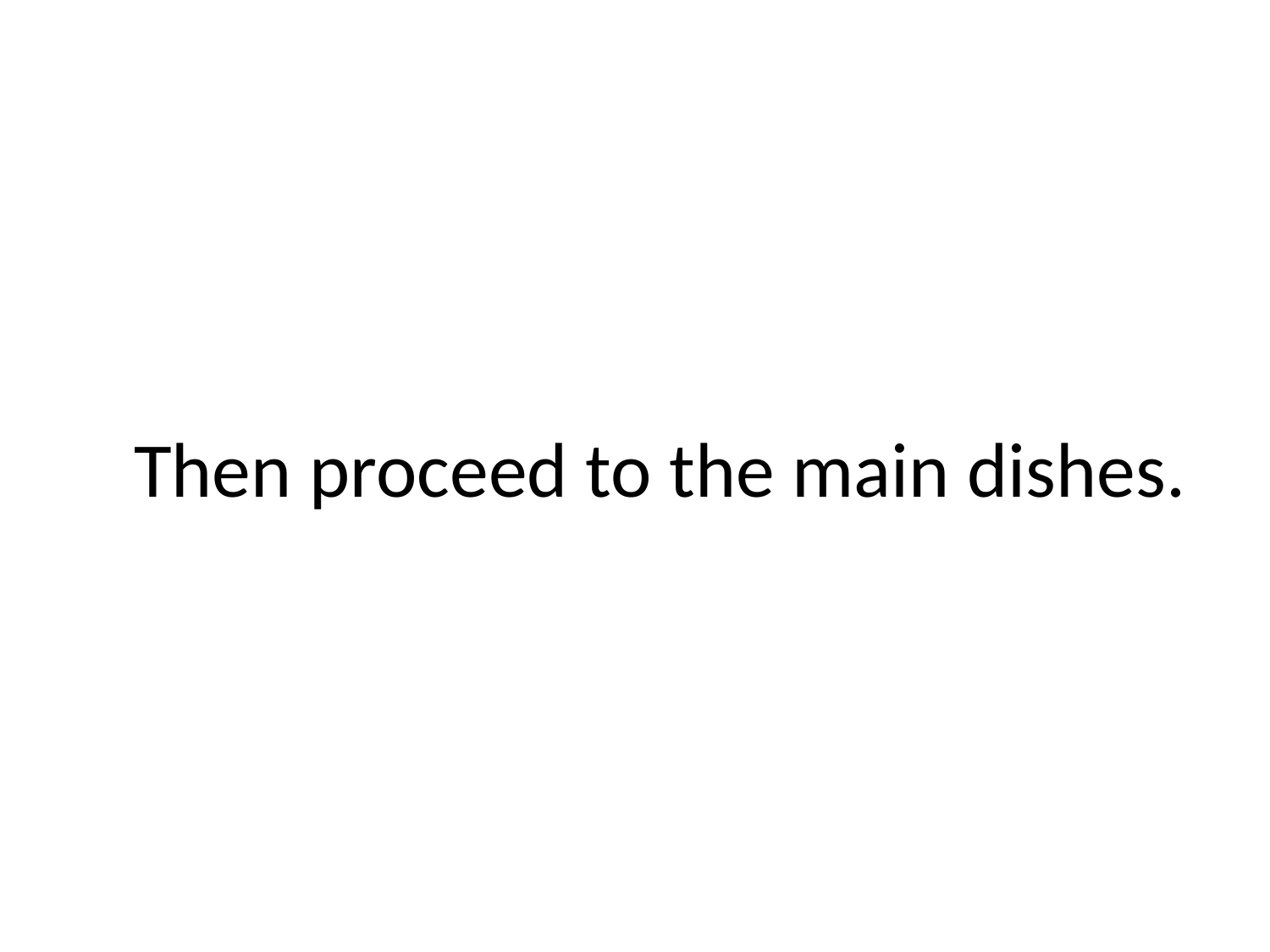

# Then proceed to the main dishes.